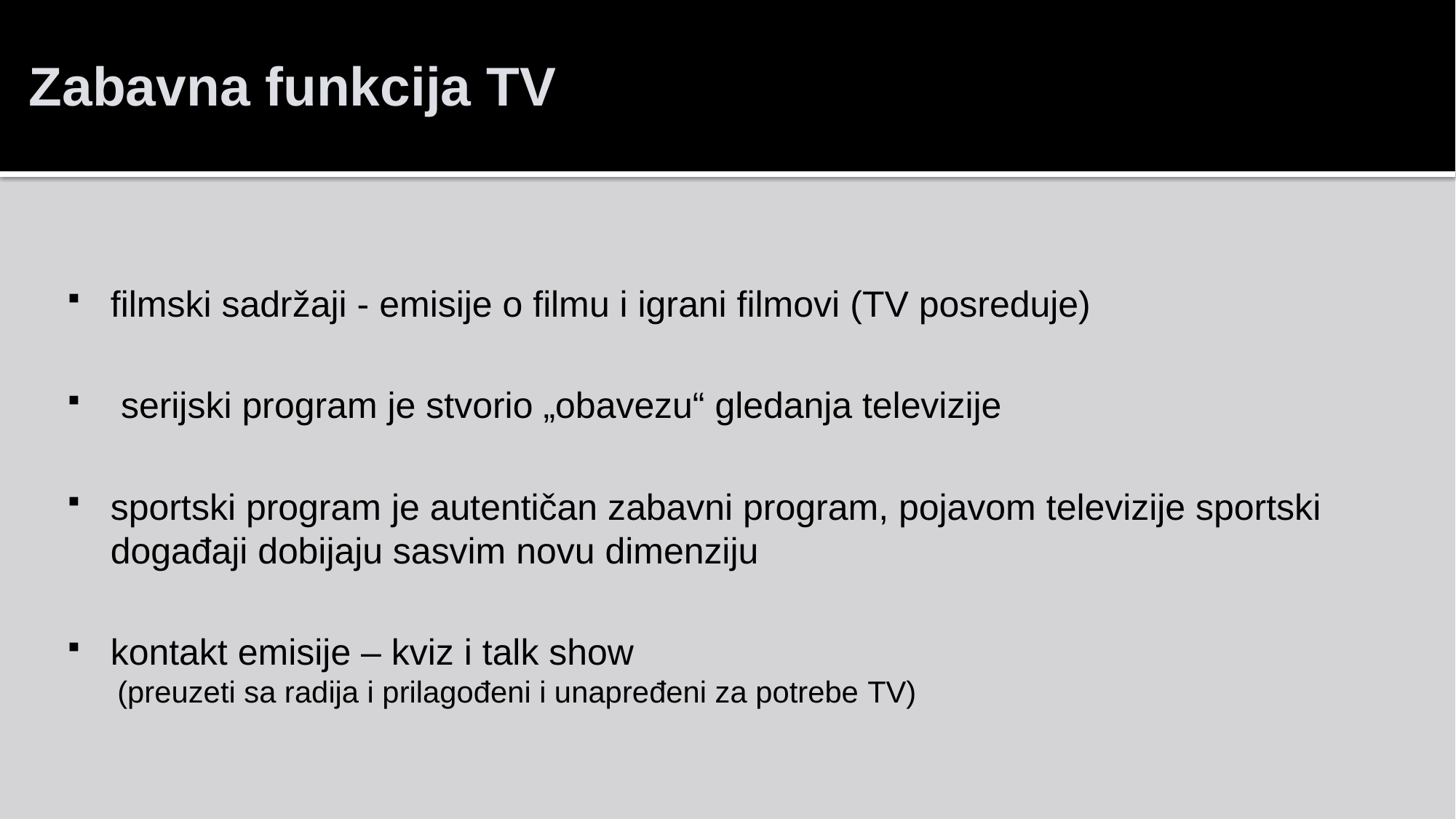

# Zabavna funkcija TV

filmski sadržaji - emisije o filmu i igrani filmovi (TV posreduje)

 serijski program je stvorio „obavezu“ gledanja televizije

sportski program je autentičan zabavni program, pojavom televizije sportski događaji dobijaju sasvim novu dimenziju

kontakt emisije – kviz i talk show
      (preuzeti sa radija i prilagođeni i unapređeni za potrebe TV)